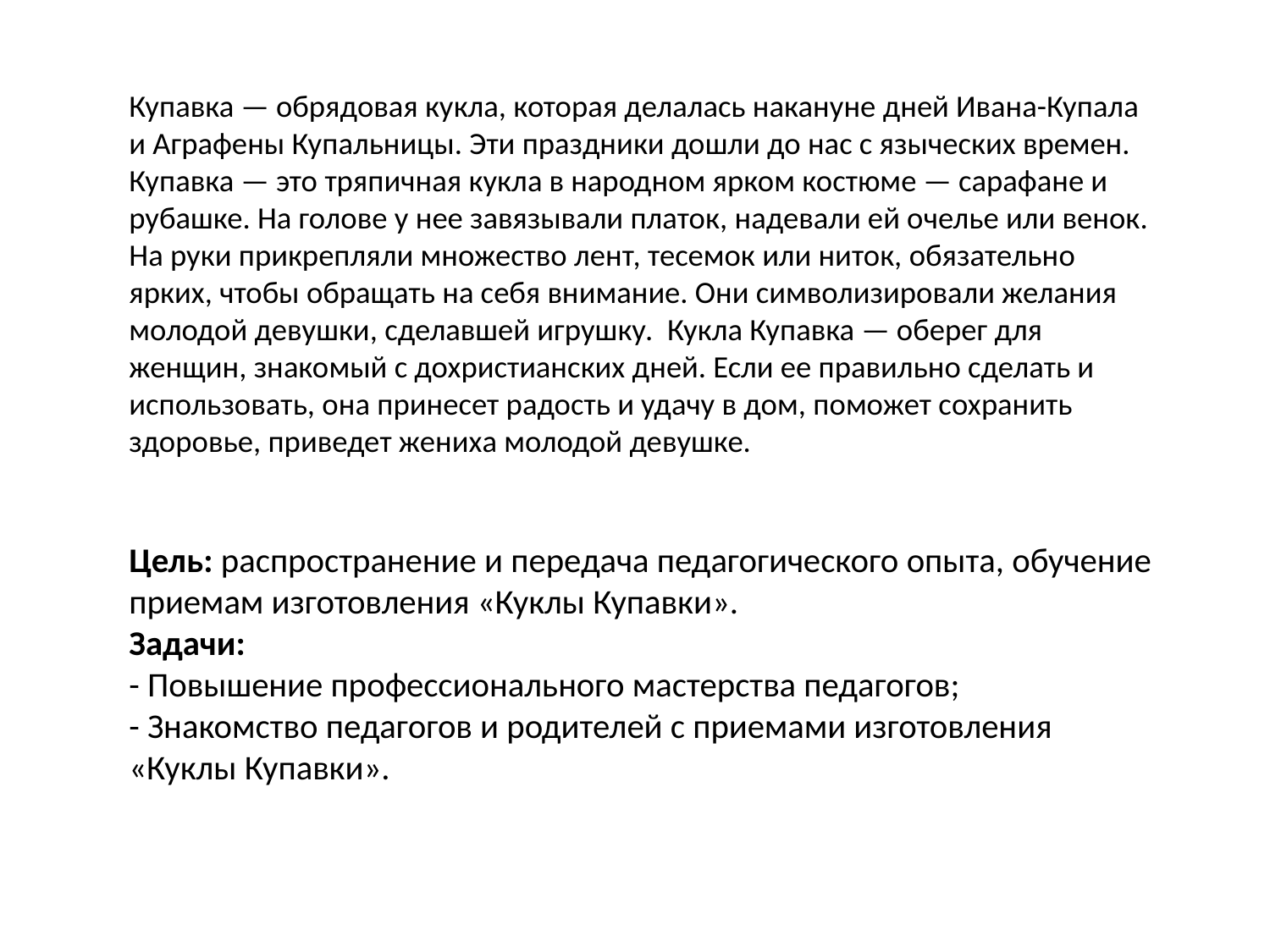

# Купавка — обрядовая кукла, которая делалась накануне дней Ивана-Купала и Аграфены Купальницы. Эти праздники дошли до нас с языческих времен. Купавка — это тряпичная кукла в народном ярком костюме — сарафане и рубашке. На голове у нее завязывали платок, надевали ей очелье или венок. На руки прикрепляли множество лент, тесемок или ниток, обязательно ярких, чтобы обращать на себя внимание. Они символизировали желания молодой девушки, сделавшей игрушку.  Кукла Купавка — оберег для женщин, знакомый с дохристианских дней. Если ее правильно сделать и использовать, она принесет радость и удачу в дом, поможет сохранить здоровье, приведет жениха молодой девушке. Цель: распространение и передача педагогического опыта, обучение приемам изготовления «Куклы Купавки». Задачи: - Повышение профессионального мастерства педагогов; - Знакомство педагогов и родителей с приемами изготовления «Куклы Купавки».